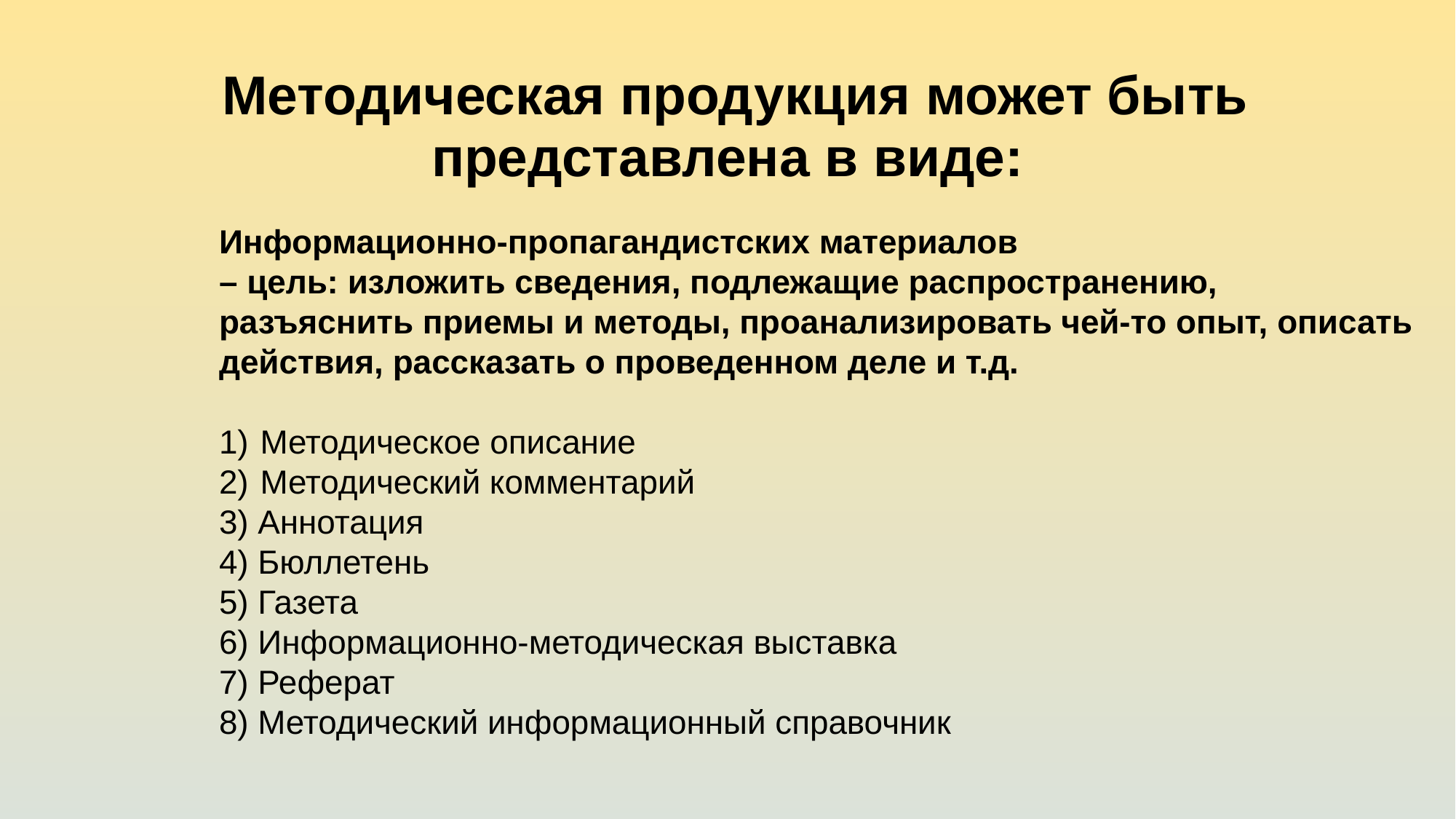

# Методическая продукция может быть представлена в виде:
Информационно-пропагандистских материалов
– цель: изложить сведения, подлежащие распространению, разъяснить приемы и методы, проанализировать чей-то опыт, описать действия, рассказать о проведенном деле и т.д.

Методическое описание
Методический комментарий
3) Аннотация
4) Бюллетень
5) Газета
6) Информационно-методическая выставка
7) Реферат
8) Методический информационный справочник